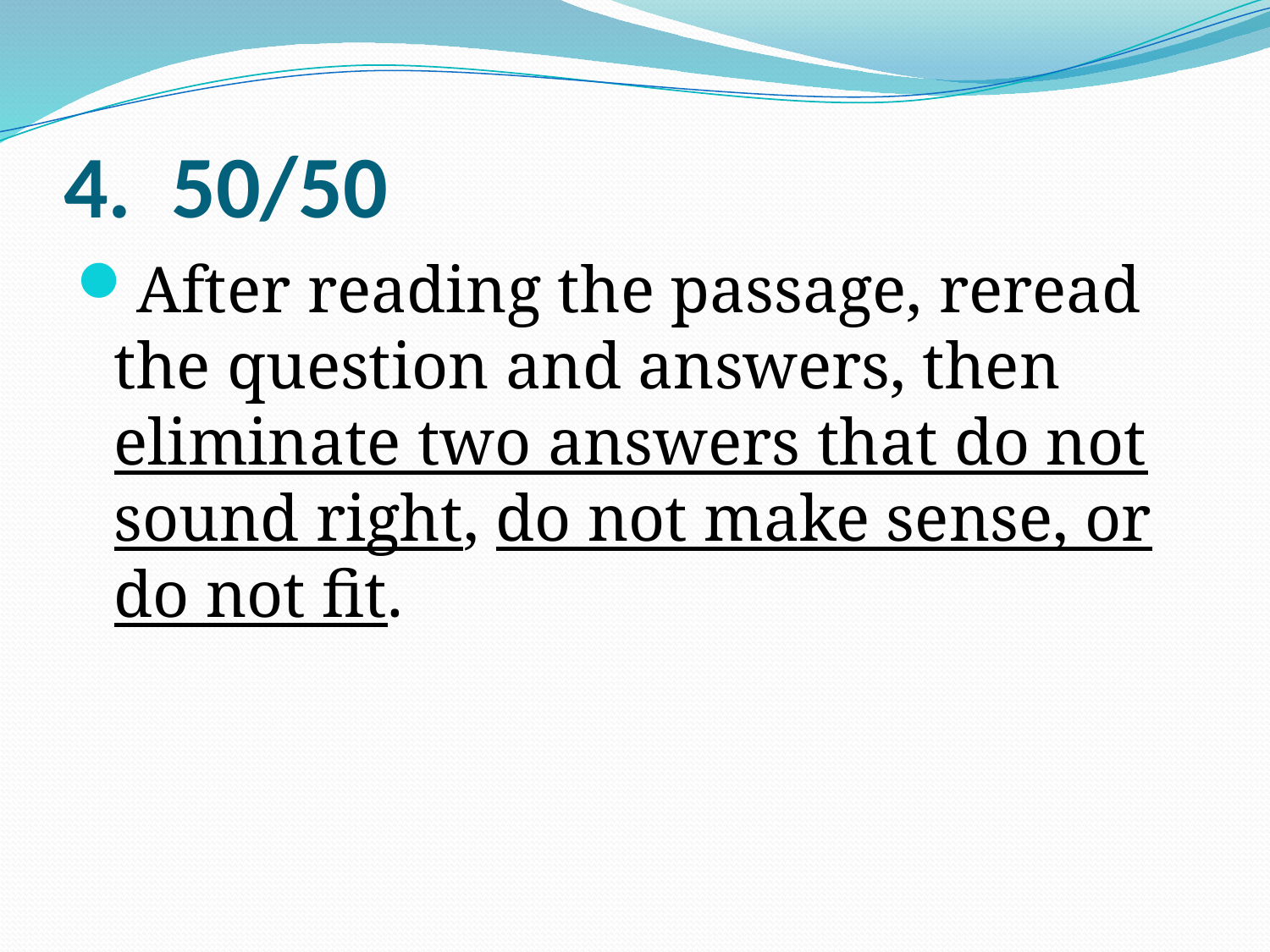

# 4.  50/50
After reading the passage, reread the question and answers, then eliminate two answers that do not sound right, do not make sense, or do not fit.